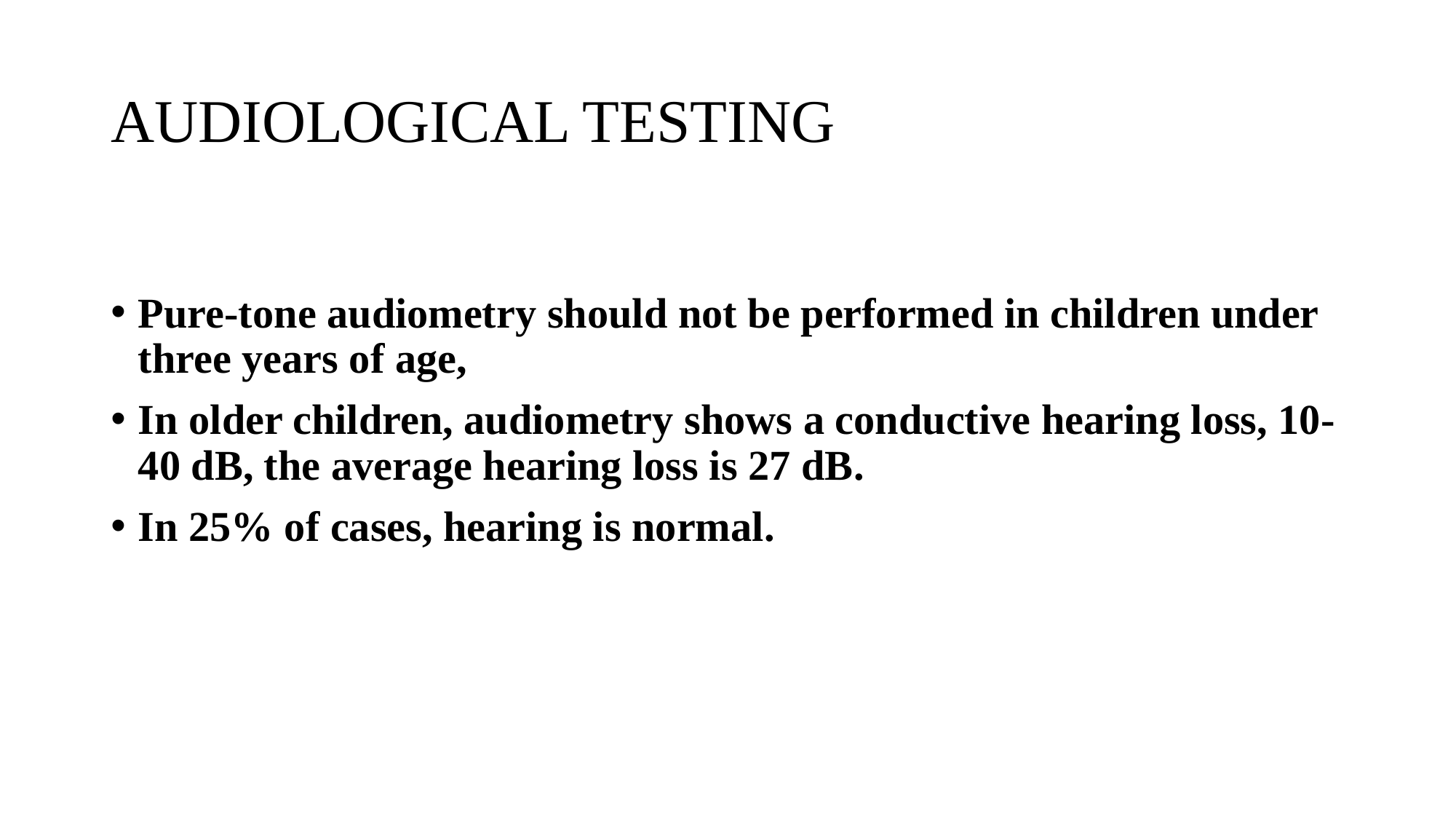

# AUDIOLOGICAL TESTING

Pure-tone audiometry should not be performed in children under three years of age,
In older children, audiometry shows a conductive hearing loss, 10-40 dB, the average hearing loss is 27 dB.
In 25% of cases, hearing is normal.